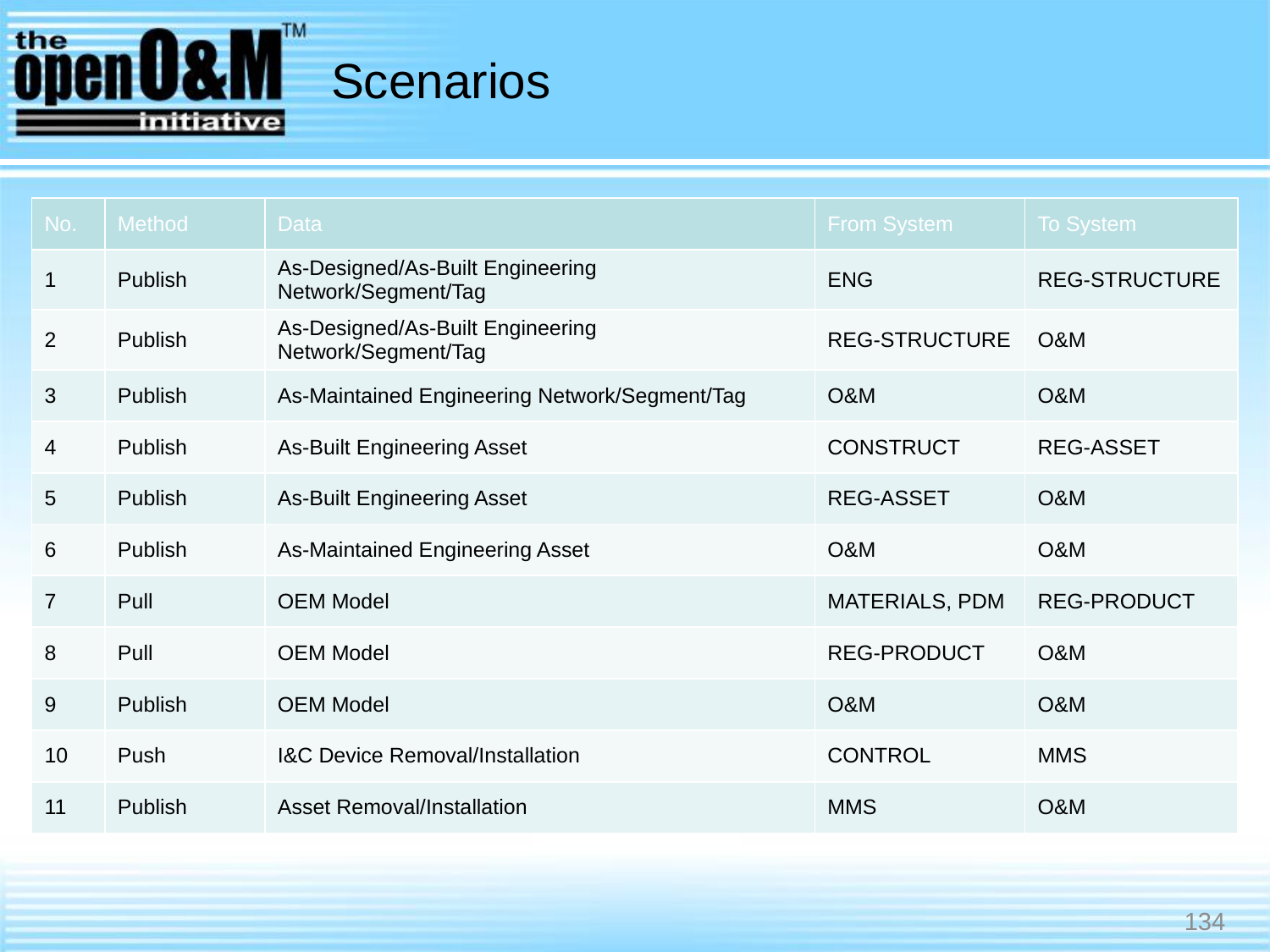

# Scenarios
| No. | Method | Data | From System | To System |
| --- | --- | --- | --- | --- |
| 1 | Publish | As-Designed/As-Built Engineering Network/Segment/Tag | ENG | REG-STRUCTURE |
| 2 | Publish | As-Designed/As-Built Engineering Network/Segment/Tag | REG-STRUCTURE | O&M |
| 3 | Publish | As-Maintained Engineering Network/Segment/Tag | O&M | O&M |
| 4 | Publish | As-Built Engineering Asset | CONSTRUCT | REG-ASSET |
| 5 | Publish | As-Built Engineering Asset | REG-ASSET | O&M |
| 6 | Publish | As-Maintained Engineering Asset | O&M | O&M |
| 7 | Pull | OEM Model | MATERIALS, PDM | REG-PRODUCT |
| 8 | Pull | OEM Model | REG-PRODUCT | O&M |
| 9 | Publish | OEM Model | O&M | O&M |
| 10 | Push | I&C Device Removal/Installation | CONTROL | MMS |
| 11 | Publish | Asset Removal/Installation | MMS | O&M |
134